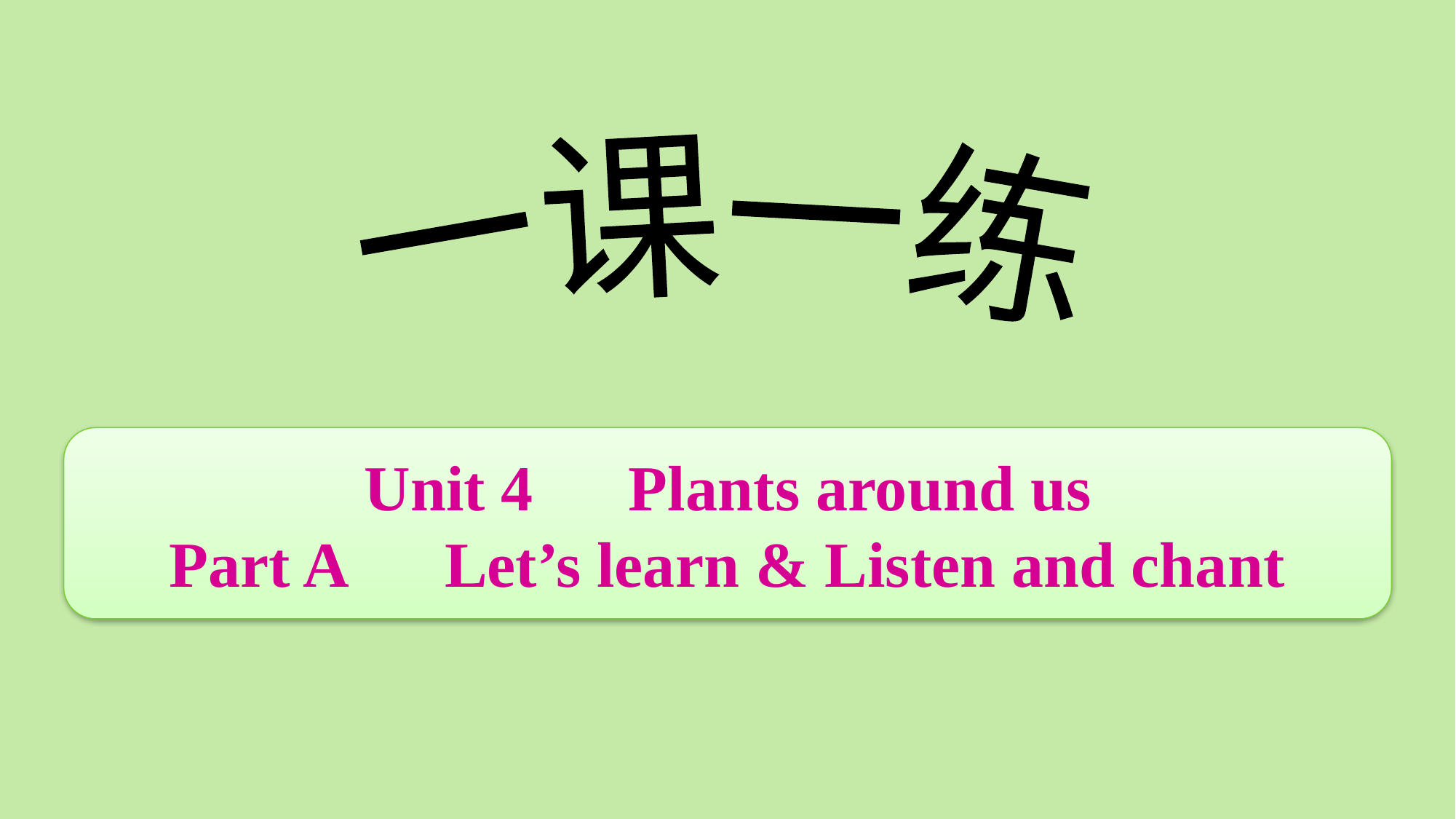

Unit 4　Plants around us
Part A　Let’s learn & Listen and chant